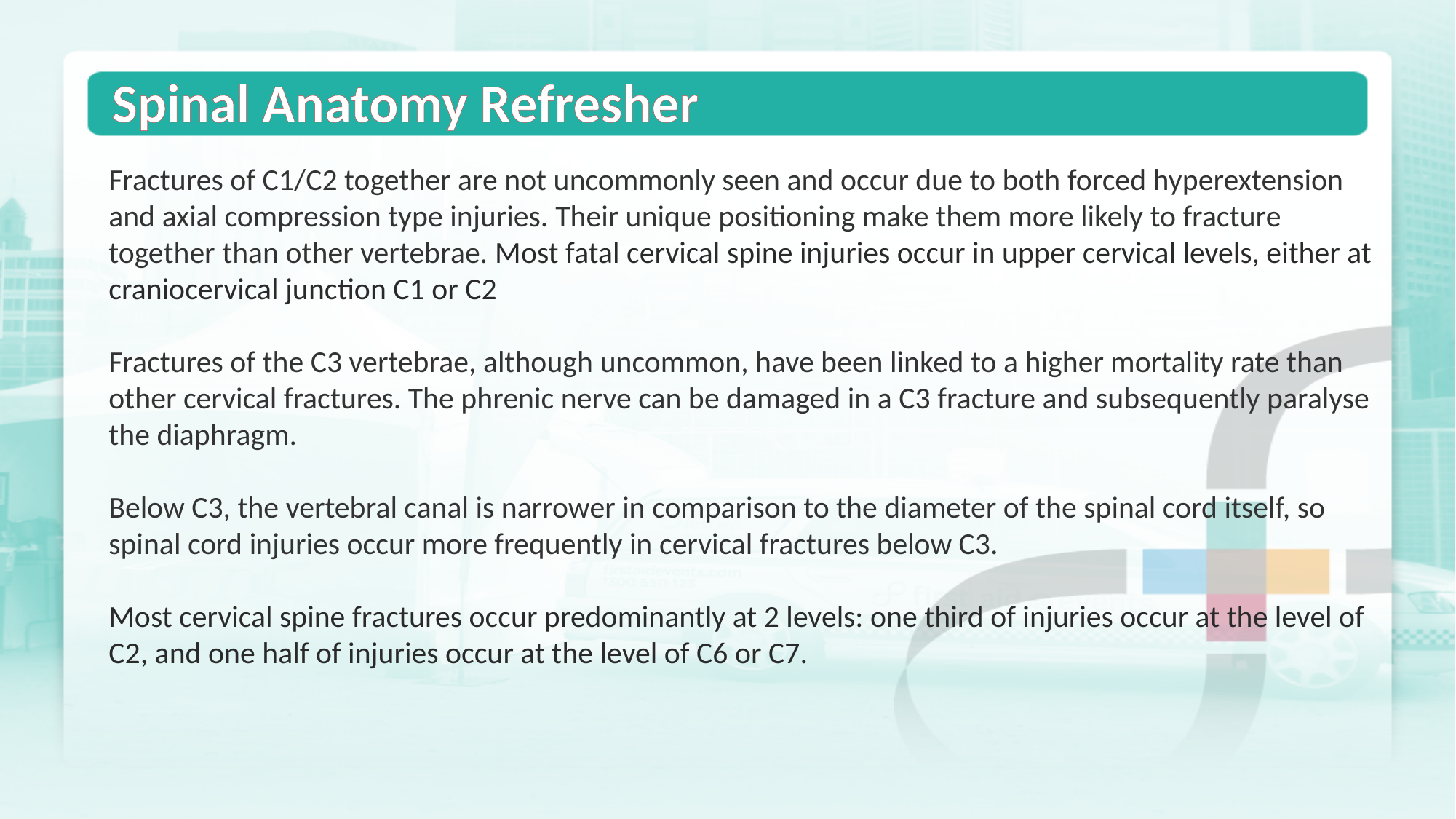

Spinal Anatomy Refresher
Fractures of C1/C2 together are not uncommonly seen and occur due to both forced hyperextension and axial compression type injuries. Their unique positioning make them more likely to fracture together than other vertebrae. Most fatal cervical spine injuries occur in upper cervical levels, either at craniocervical junction C1 or C2

Fractures of the C3 vertebrae, although uncommon, have been linked to a higher mortality rate than other cervical fractures. The phrenic nerve can be damaged in a C3 fracture and subsequently paralyse the diaphragm.

Below C3, the vertebral canal is narrower in comparison to the diameter of the spinal cord itself, so spinal cord injuries occur more frequently in cervical fractures below C3.

Most cervical spine fractures occur predominantly at 2 levels: one third of injuries occur at the level of C2, and one half of injuries occur at the level of C6 or C7.